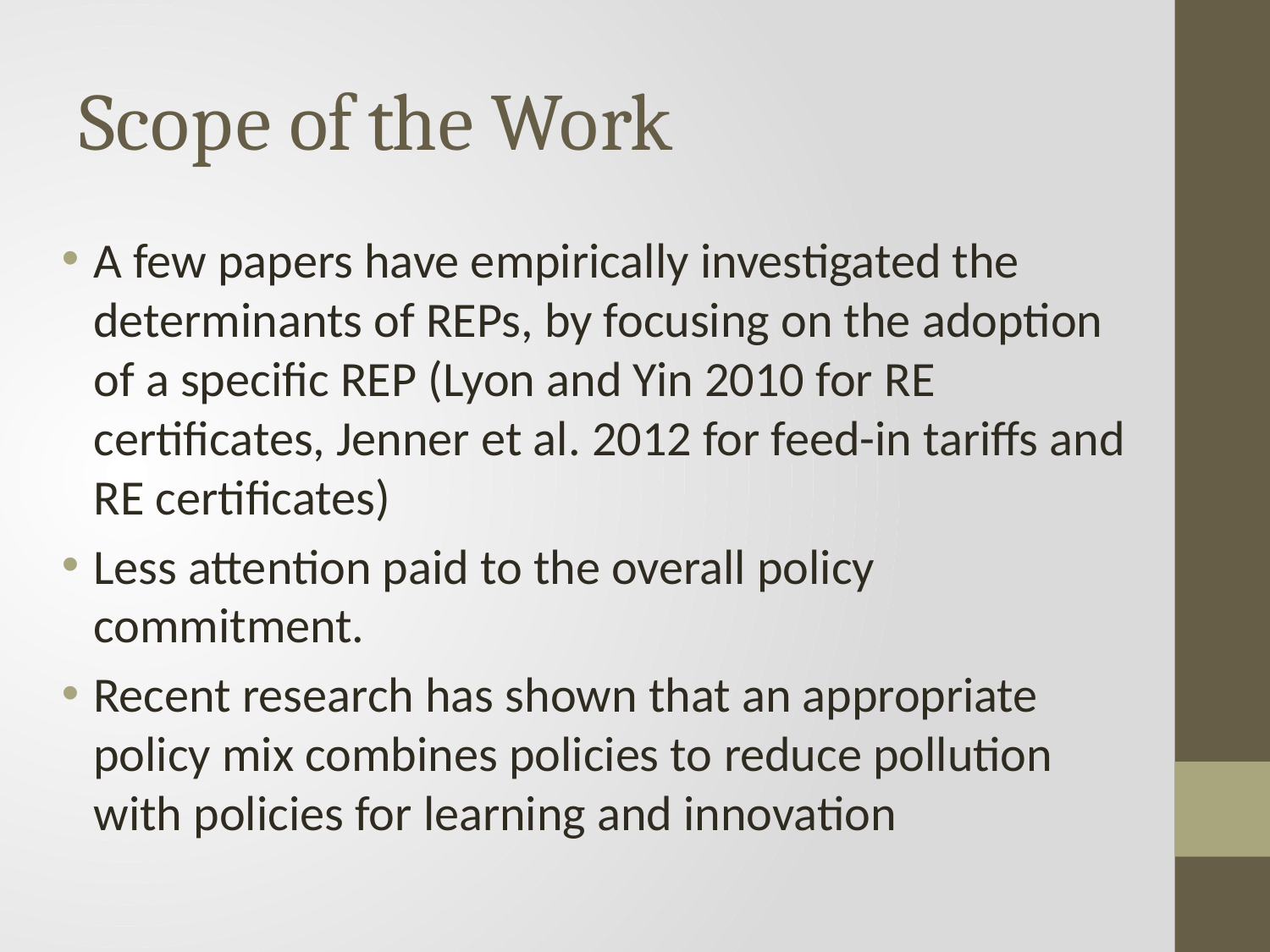

# Scope of the Work
A few papers have empirically investigated the determinants of REPs, by focusing on the adoption of a specific REP (Lyon and Yin 2010 for RE certificates, Jenner et al. 2012 for feed-in tariffs and RE certificates)
Less attention paid to the overall policy commitment.
Recent research has shown that an appropriate policy mix combines policies to reduce pollution with policies for learning and innovation